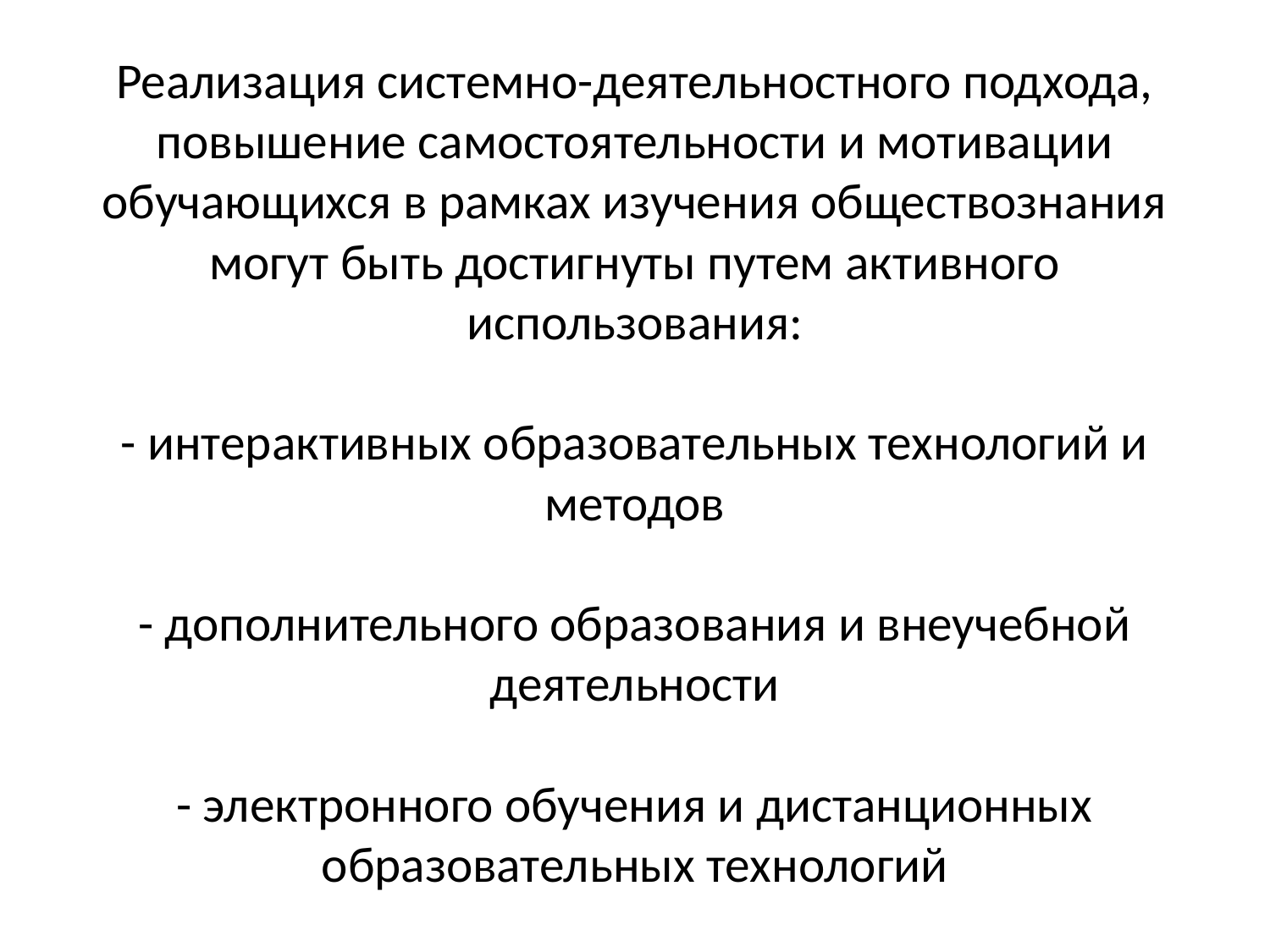

# Реализация системно-деятельностного подхода, повышение самостоятельности и мотивации обучающихся в рамках изучения обществознания могут быть достигнуты путем активного использования: - интерактивных образовательных технологий и методов - дополнительного образования и внеучебной деятельности - электронного обучения и дистанционных образовательных технологий